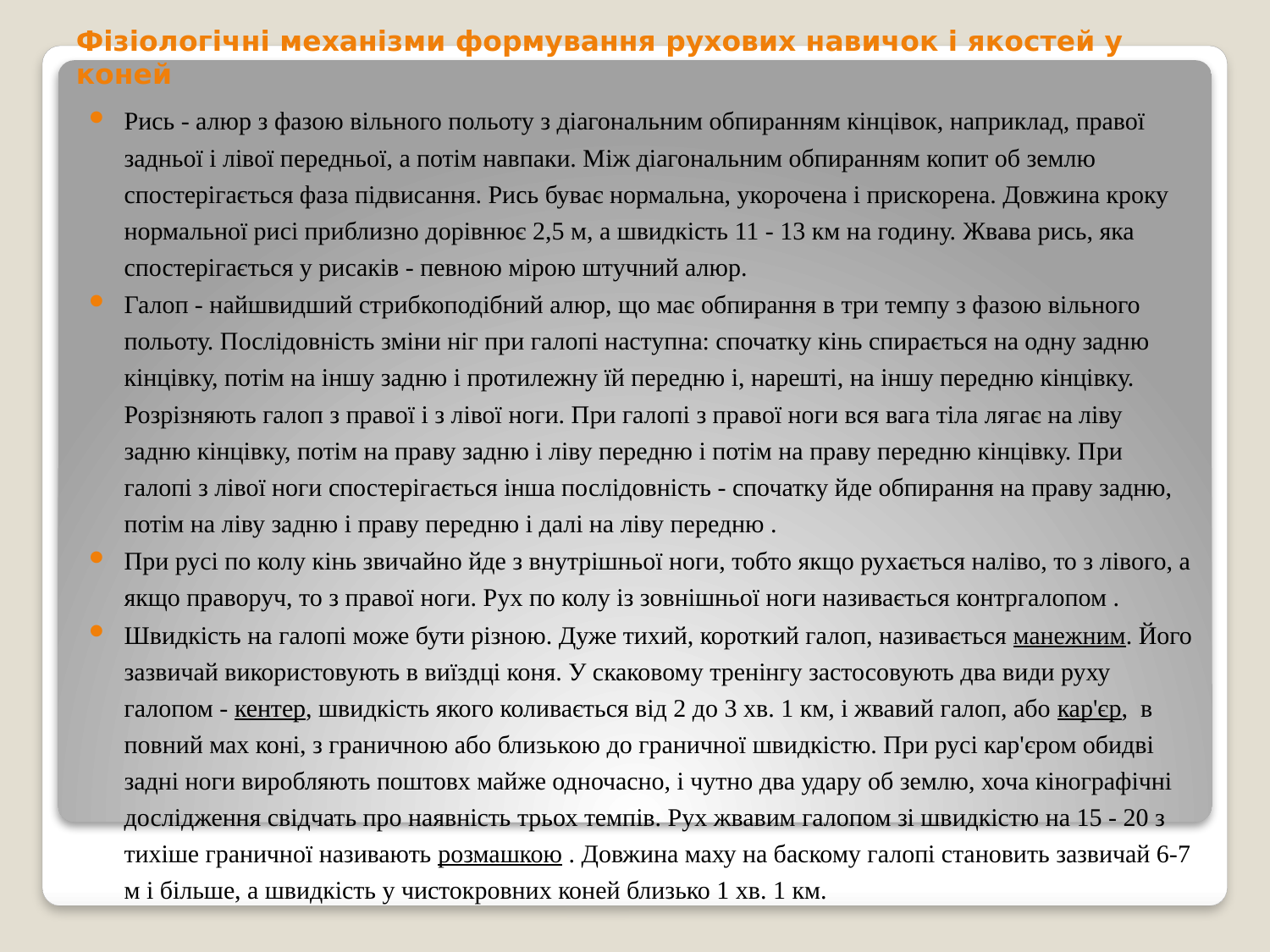

# Фізіологічні механізми формування рухових навичок і якостей у коней
Рись - алюр з фазою вільного польоту з діагональним обпиранням кінцівок, наприклад, правої задньої і лівої передньої, а потім навпаки. Між діагональним обпиранням копит об землю спостерігається фаза підвисання. Рись буває нормальна, укорочена і прискорена. Довжина кроку нормальної рисі приблизно дорівнює 2,5 м, а швидкість 11 - 13 км на годину. Жвава рись, яка спостерігається у рисаків - певною мірою штучний алюр.
Галоп - найшвидший стрибкоподібний алюр, що має обпирання в три темпу з фазою вільного польоту. Послідовність зміни ніг при галопі наступна: спочатку кінь спирається на одну задню кінцівку, потім на іншу задню і протилежну їй передню і, нарешті, на іншу передню кінцівку. Розрізняють галоп з правої і з лівої ноги. При галопі з правої ноги вся вага тіла лягає на ліву задню кінцівку, потім на праву задню і ліву передню і потім на праву передню кінцівку. При галопі з лівої ноги спостерігається інша послідовність - спочатку йде обпирання на праву задню, потім на ліву задню і праву передню і далі на ліву передню .
При русі по колу кінь звичайно йде з внутрішньої ноги, тобто якщо рухається наліво, то з лівого, а якщо праворуч, то з правої ноги. Рух по колу із зовнішньої ноги називається контргалопом .
Швидкість на галопі може бути різною. Дуже тихий, короткий галоп, називається манежним. Його зазвичай використовують в виїздці коня. У скаковому тренінгу застосовують два види руху галопом - кентер, швидкість якого коливається від 2 до 3 хв. 1 км, і жвавий галоп, або кар'єр,  в повний мах коні, з граничною або близькою до граничної швидкістю. При русі кар'єром обидві задні ноги виробляють поштовх майже одночасно, і чутно два удару об землю, хоча кінографічні дослідження свідчать про наявність трьох темпів. Рух жвавим галопом зі швидкістю на 15 - 20 з тихіше граничної називають розмашкою . Довжина маху на баскому галопі становить зазвичай 6-7 м і більше, а швидкість у чистокровних коней близько 1 хв. 1 км.